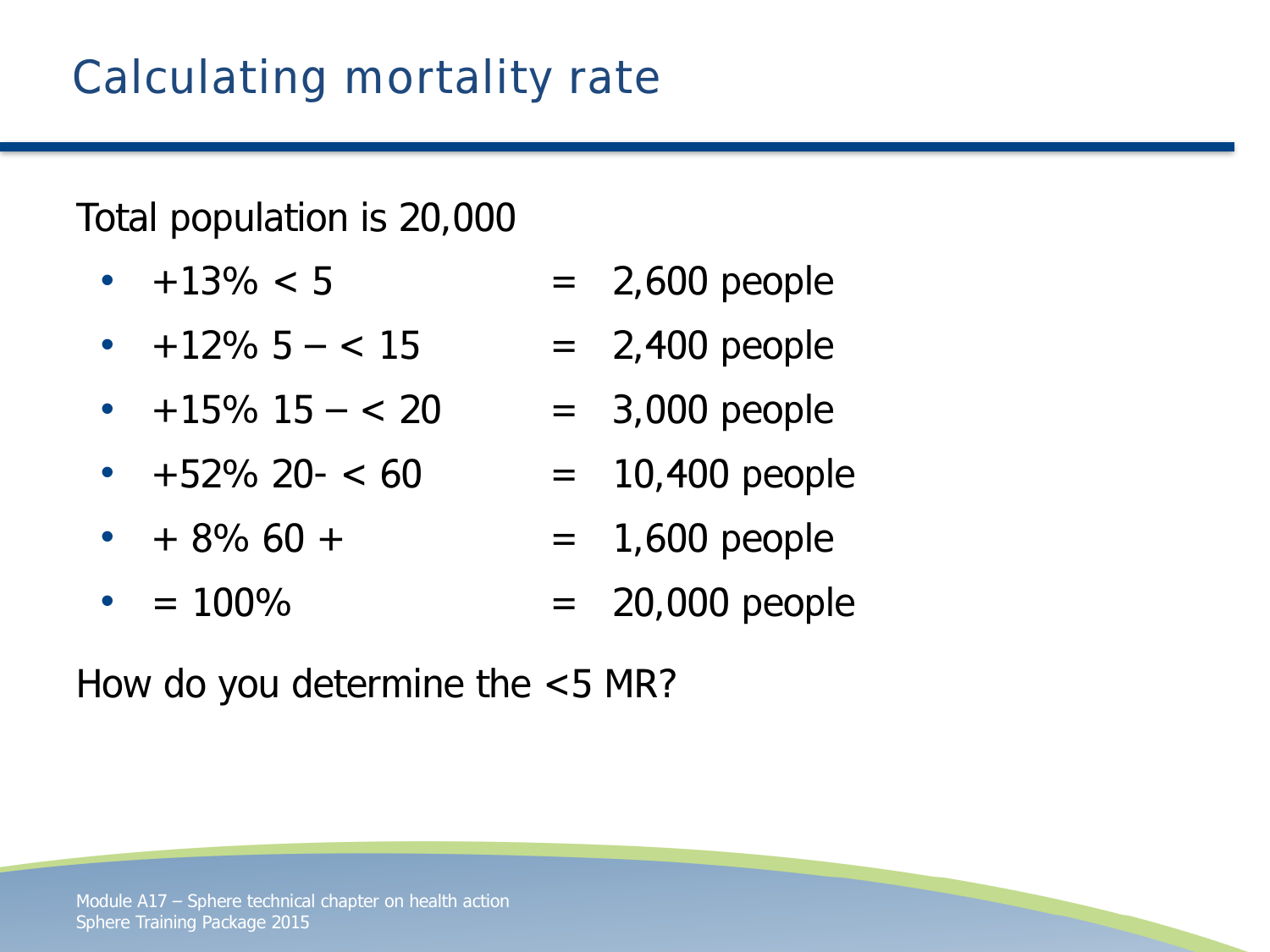

# Calculating mortality rate
Total population is 20,000
+13% < 5	=	2,600 people
+12% 5 – < 15	=	2,400 people
+15% 15 – < 20	=	3,000 people
+52% 20- < 60	=	10,400 people
+ 8% 60 +	=	1,600 people
= 100%	=	20,000 people
How do you determine the <5 MR?
Module A17 – Sphere technical chapter on health action
Sphere Training Package 2015